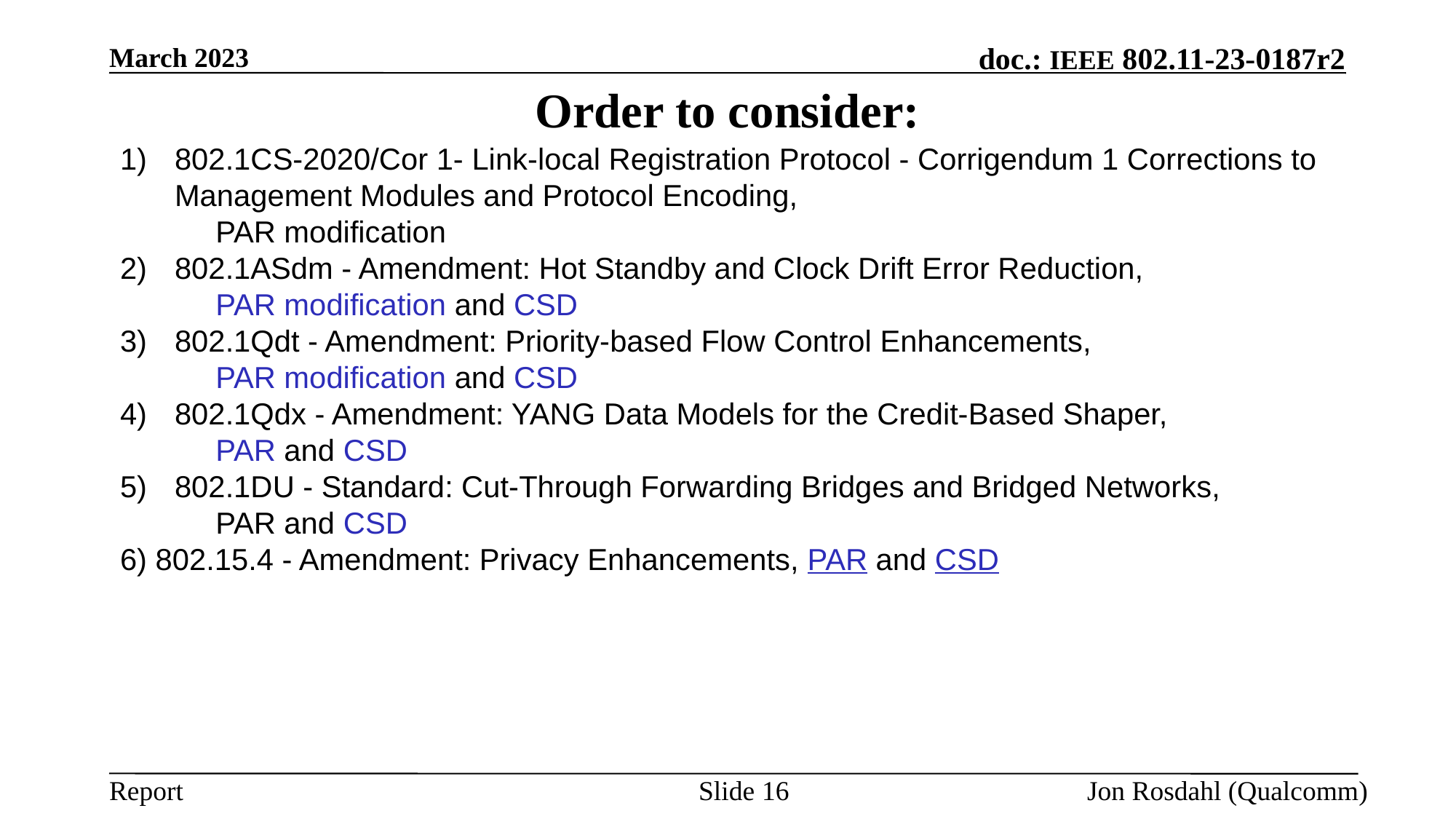

March 2023
# Order to consider:
802.1CS-2020/Cor 1- Link-local Registration Protocol - Corrigendum 1 Corrections to Management Modules and Protocol Encoding,
PAR modification
802.1ASdm - Amendment: Hot Standby and Clock Drift Error Reduction,
PAR modification and CSD
802.1Qdt - Amendment: Priority-based Flow Control Enhancements,
PAR modification and CSD
802.1Qdx - Amendment: YANG Data Models for the Credit-Based Shaper,
PAR and CSD
802.1DU - Standard: Cut-Through Forwarding Bridges and Bridged Networks,
PAR and CSD
6) 802.15.4 - Amendment: Privacy Enhancements, PAR and CSD

Slide 16
Jon Rosdahl (Qualcomm)